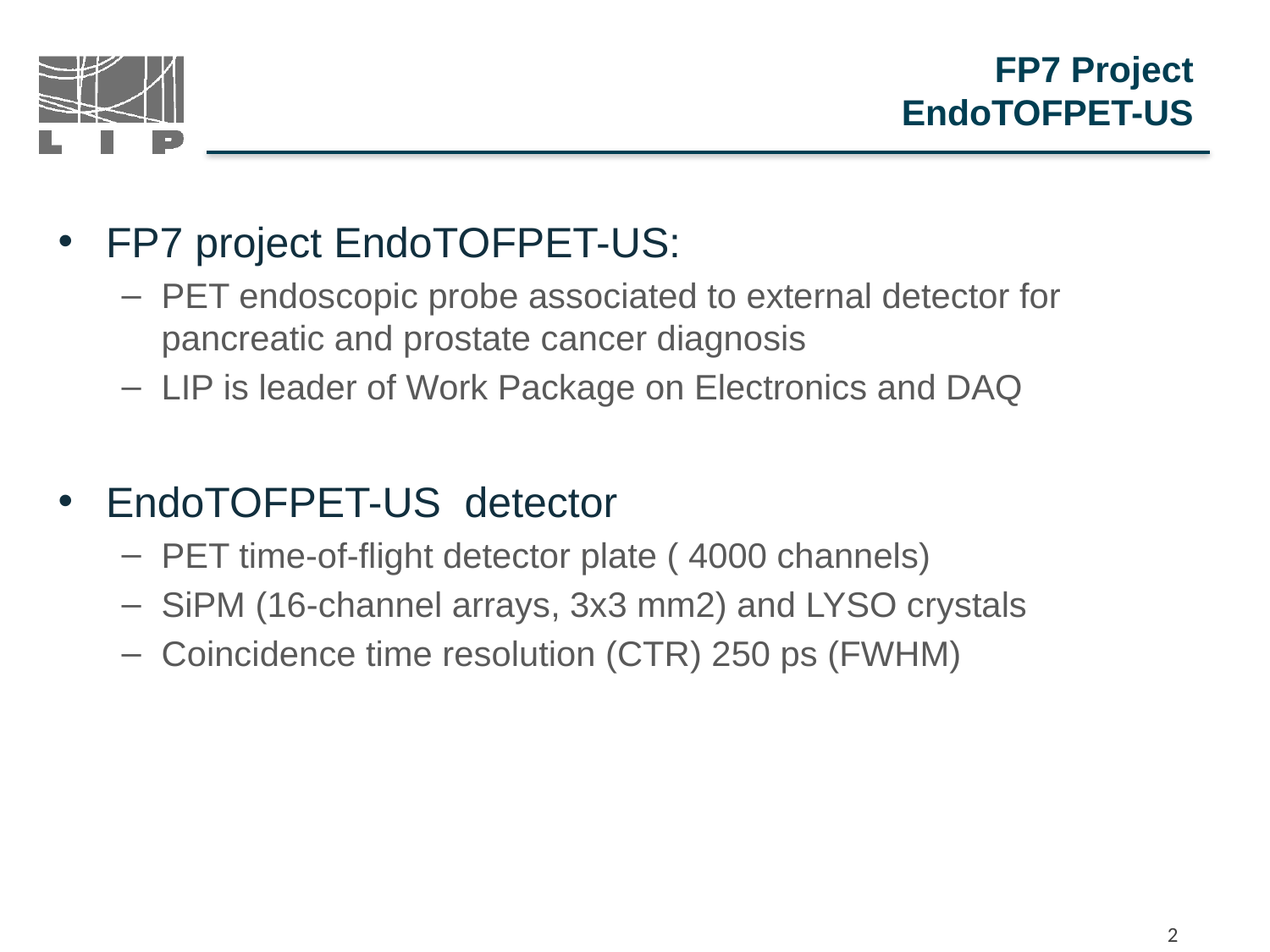

# FP7 Project EndoTOFPET-US
FP7 project EndoTOFPET-US:
PET endoscopic probe associated to external detector for pancreatic and prostate cancer diagnosis
LIP is leader of Work Package on Electronics and DAQ

EndoTOFPET-US  detector
PET time-of-flight detector plate ( 4000 channels)
SiPM (16-channel arrays, 3x3 mm2) and LYSO crystals
Coincidence time resolution (CTR) 250 ps (FWHM)

 2